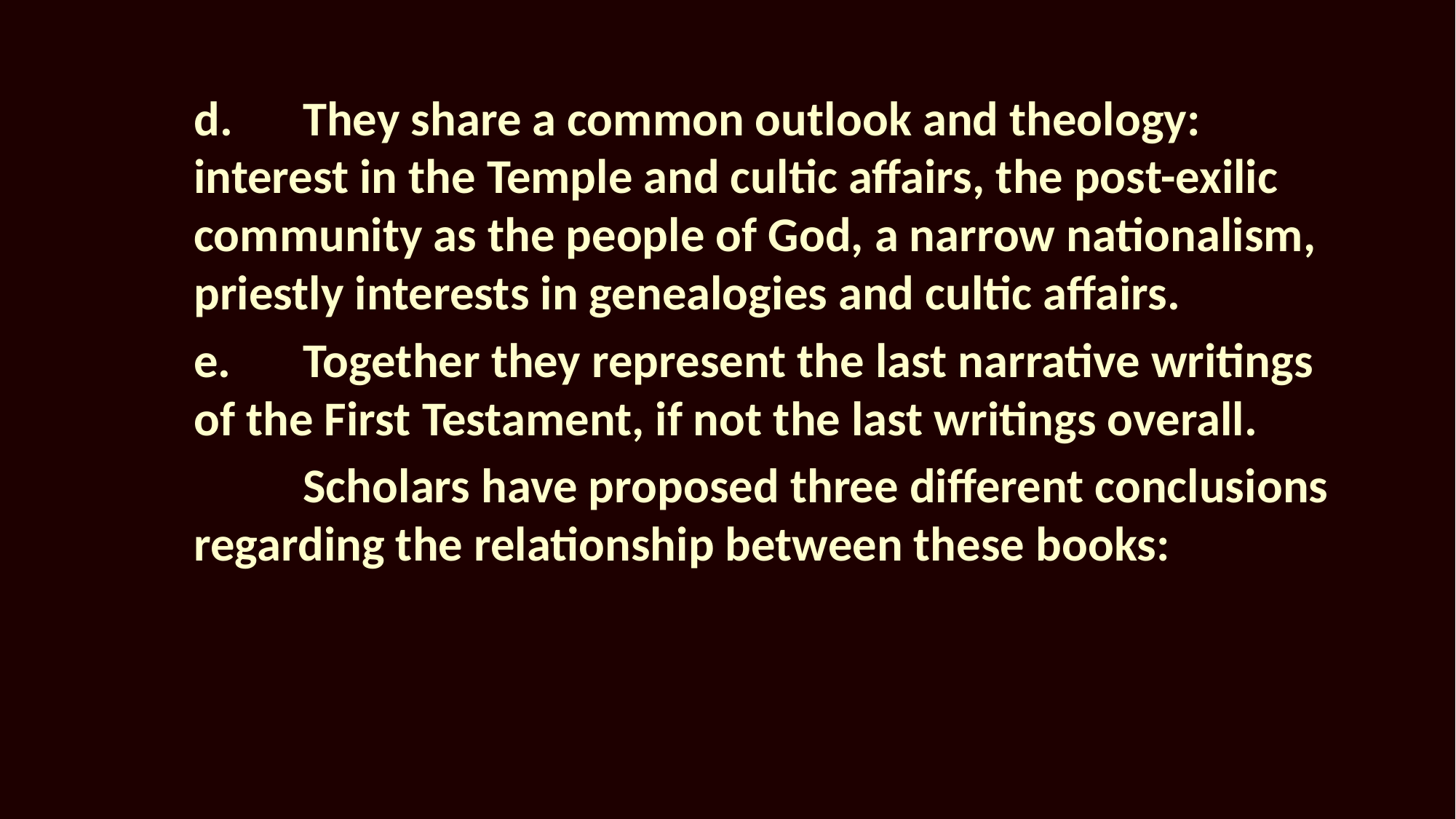

d.	They share a common outlook and theology: interest in the Temple and cultic affairs, the post-exilic community as the people of God, a narrow nationalism, priestly interests in genealogies and cultic affairs.
	e.	Together they represent the last narrative writings of the First Testament, if not the last writings overall.
		Scholars have proposed three different conclusions regarding the relationship between these books: